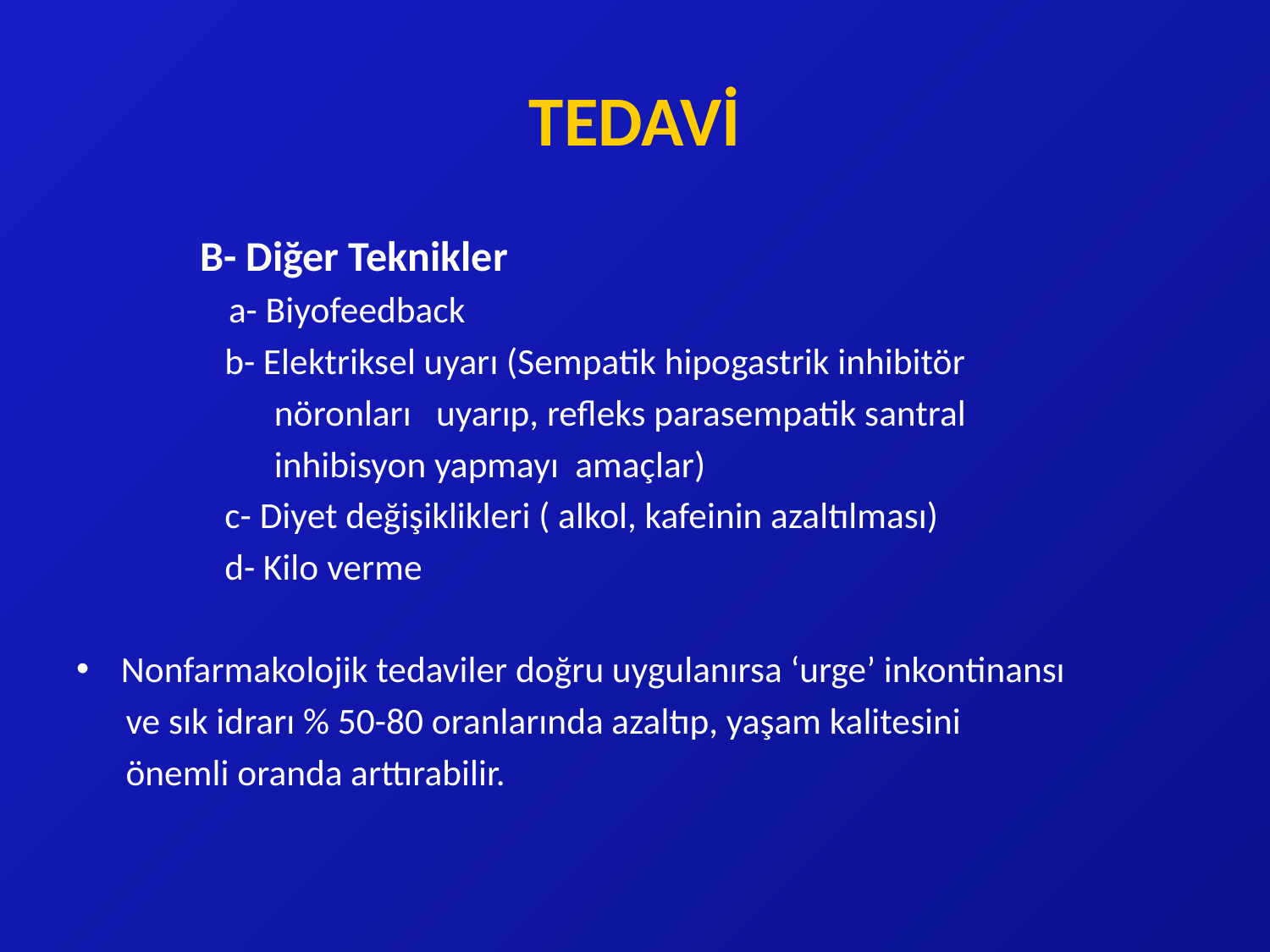

# TEDAVİ
             B- Diğer Teknikler
                    a- Biyofeedback
                  b- Elektriksel uyarı (Sempatik hipogastrik inhibitör
                        nöronları   uyarıp, refleks parasempatik santral
                        inhibisyon yapmayı  amaçlar)
                  c- Diyet değişiklikleri ( alkol, kafeinin azaltılması)
                  d- Kilo verme

Nonfarmakolojik tedaviler doğru uygulanırsa ‘urge’ inkontinansı
      ve sık idrarı % 50-80 oranlarında azaltıp, yaşam kalitesini
      önemli oranda arttırabilir.